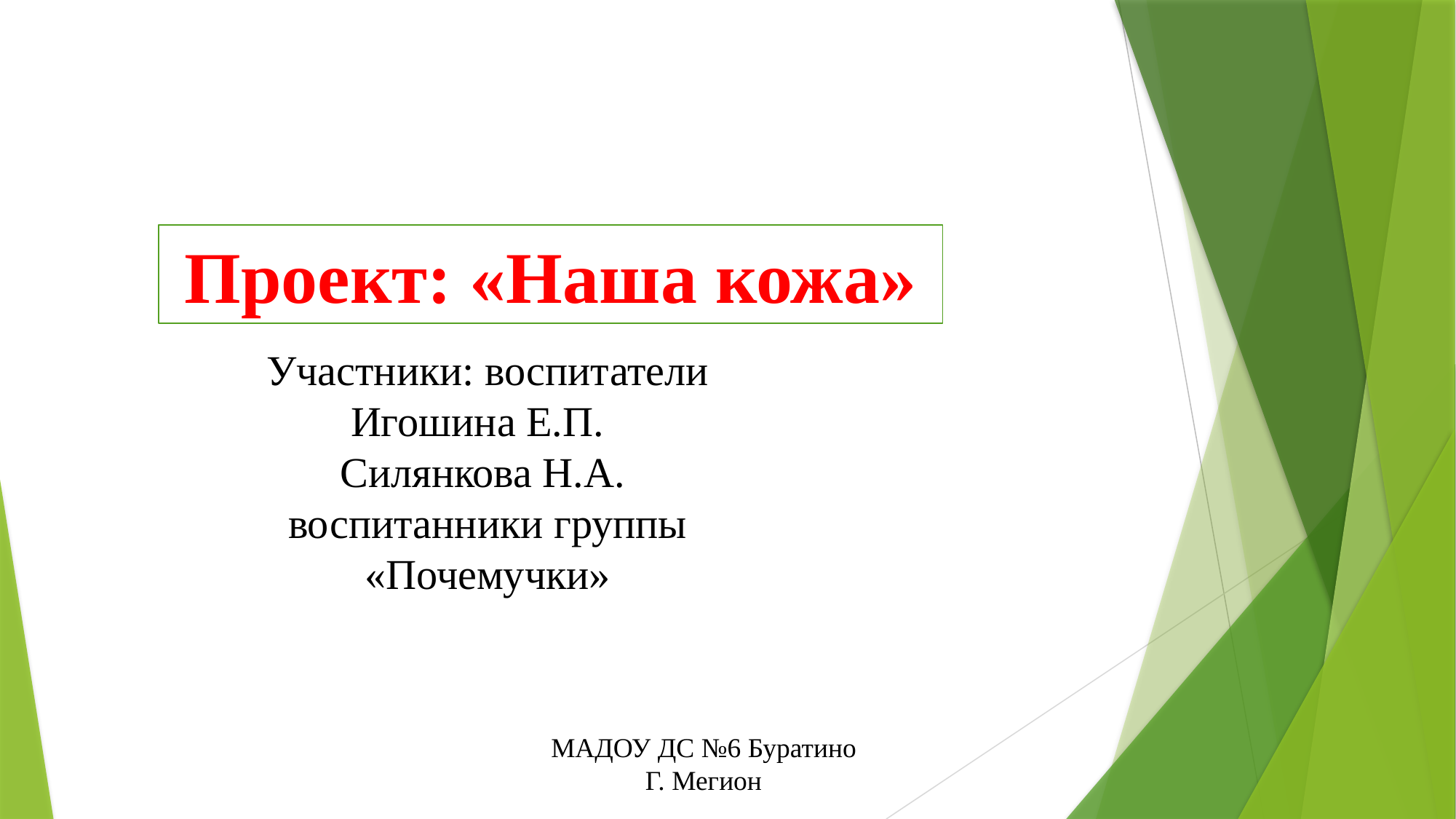

Проект: «Наша кожа»
Участники: воспитатели Игошина Е.П.
Силянкова Н.А.
воспитанники группы «Почемучки»
МАДОУ ДС №6 Буратино
Г. Мегион